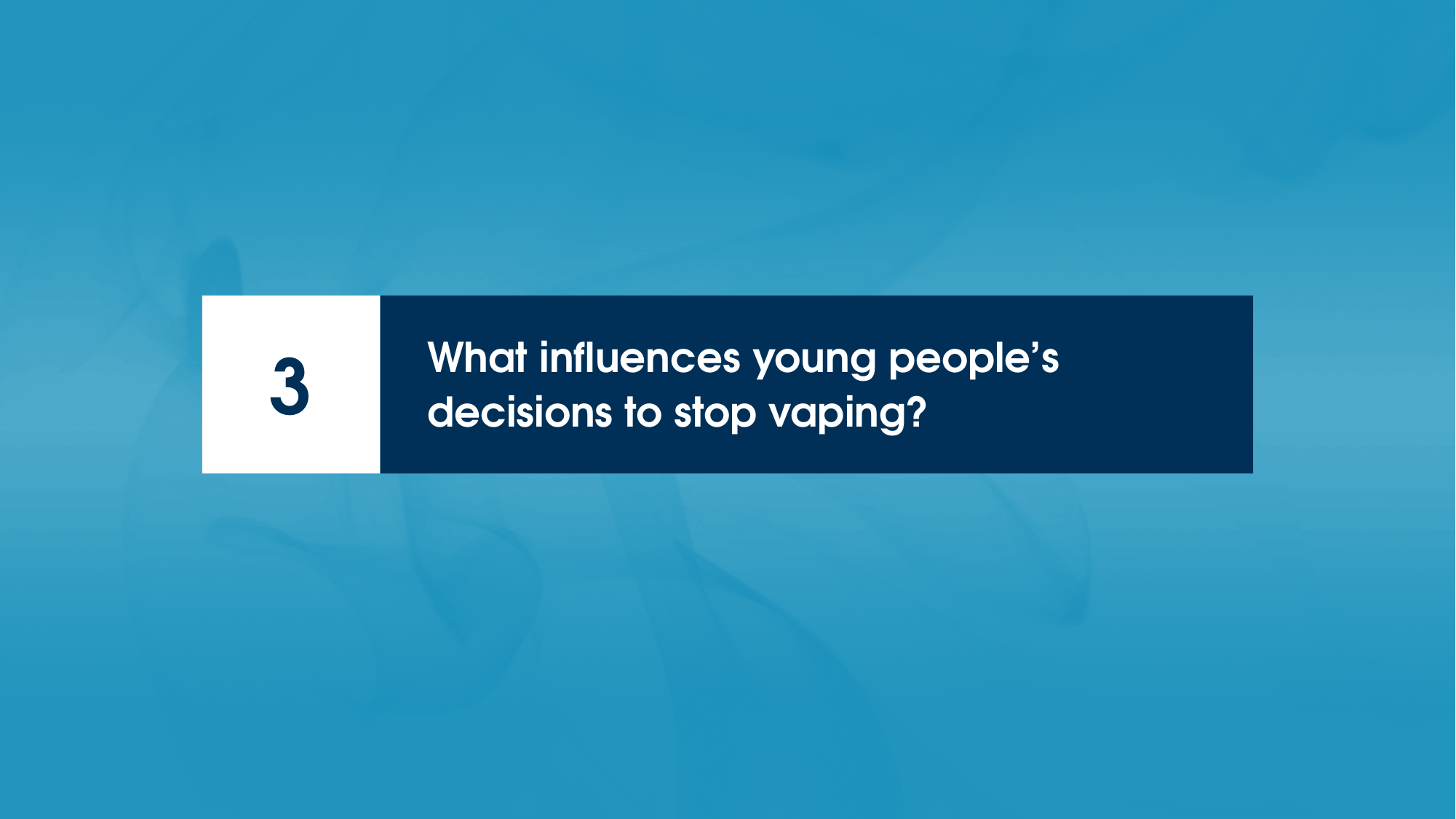

3
What influences young people’s
decisions to stop vaping?